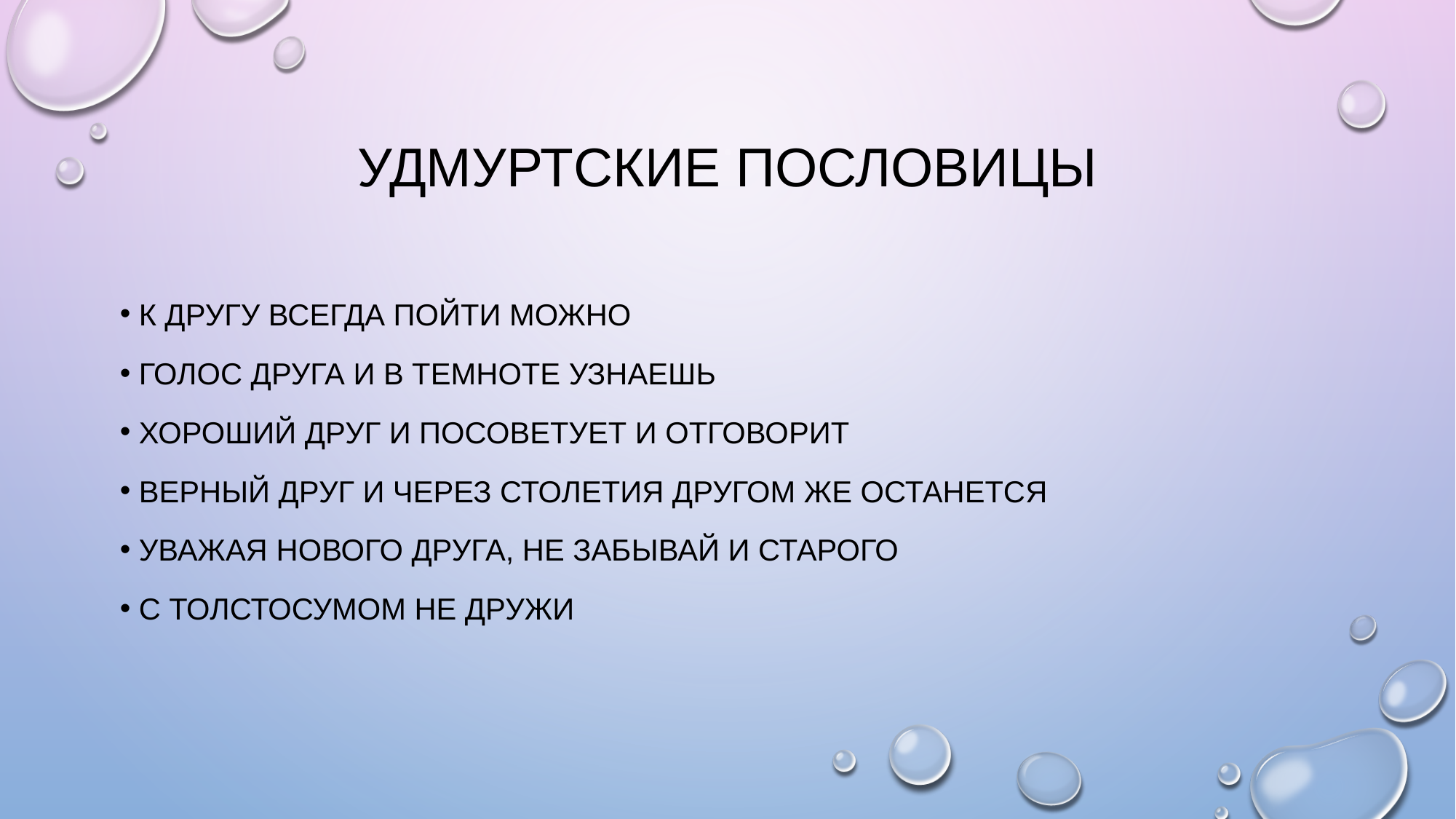

# Удмуртские пословицы
 К другу всегда пойти можно
 голос друга и в темноте узнаешь
 хороший друг и посоветует и отговорит
 верный друг и через столетия другом же останется
 уважая нового друга, не забывай и старого
 с толстосумом не дружи